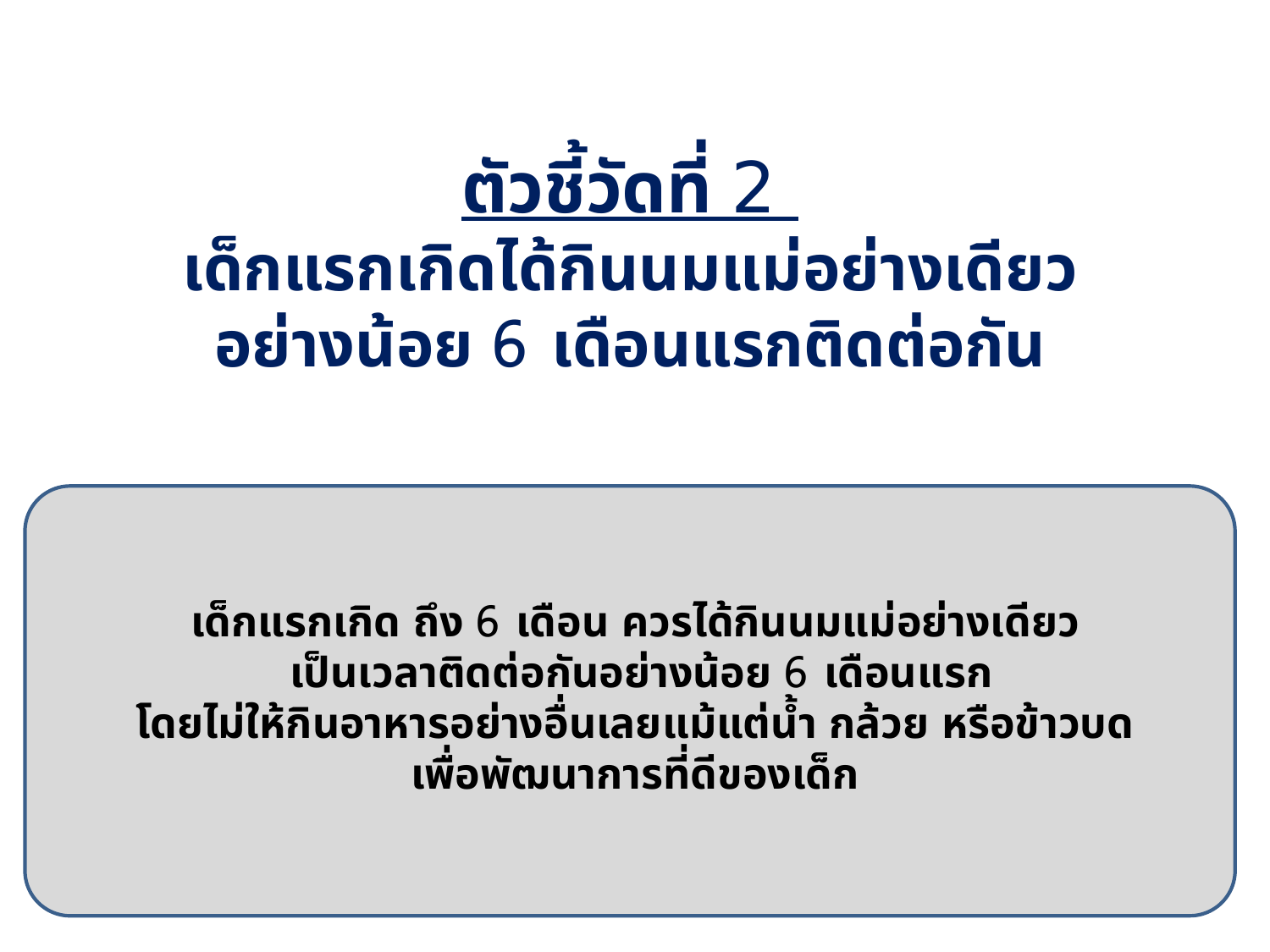

ตัวชี้วัดที่ 2
เด็กแรกเกิดได้กินนมแม่อย่างเดียว
อย่างน้อย 6 เดือนแรกติดต่อกัน

เด็กแรกเกิด ถึง 6 เดือน ควรได้กินนมแม่อย่างเดียว
 เป็นเวลาติดต่อกันอย่างน้อย 6 เดือนแรก
โดยไม่ให้กินอาหารอย่างอื่นเลยแม้แต่น้ำ กล้วย หรือข้าวบด
เพื่อพัฒนาการที่ดีของเด็ก